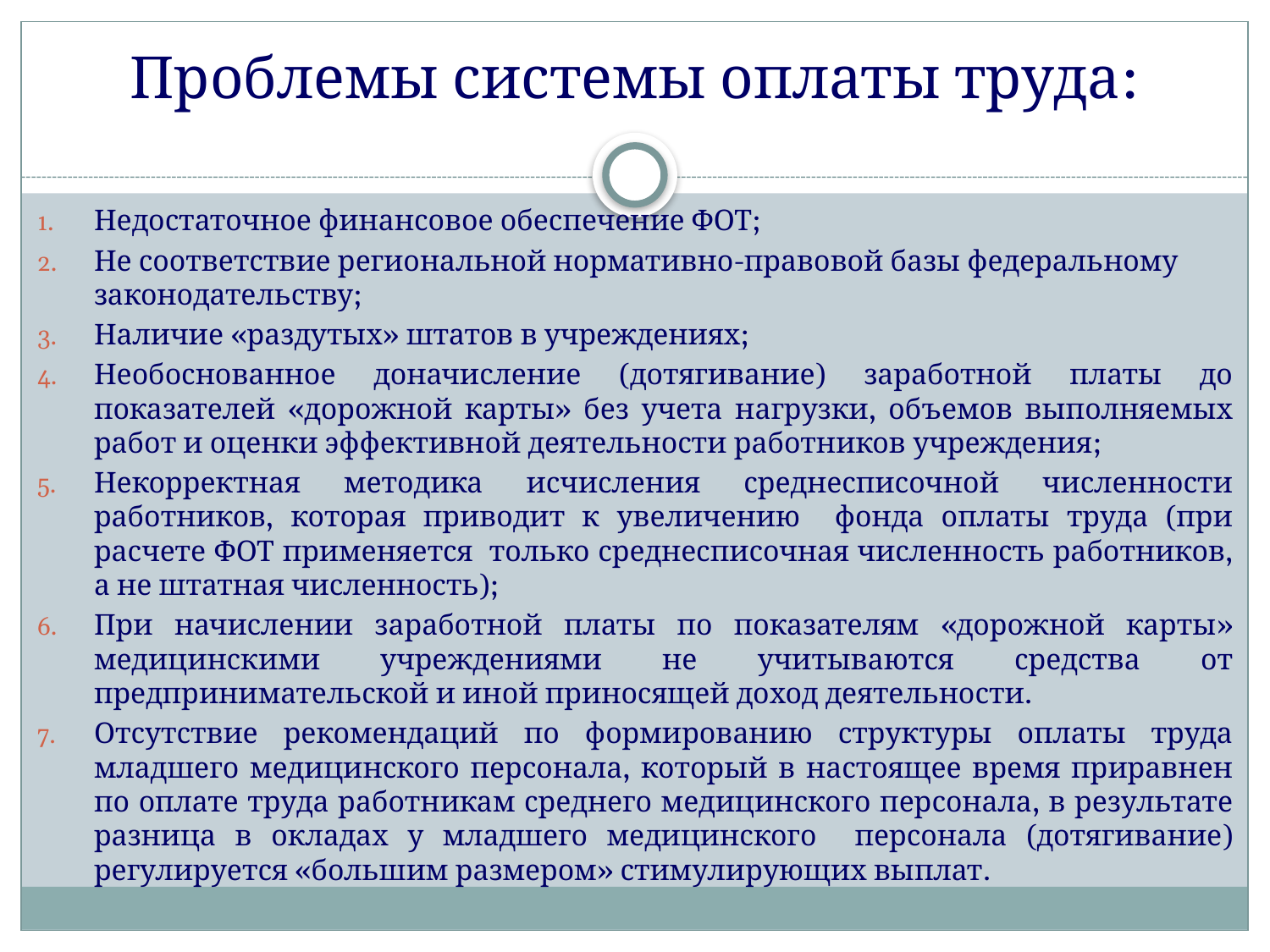

# Проблемы системы оплаты труда:
Недостаточное финансовое обеспечение ФОТ;
Не соответствие региональной нормативно-правовой базы федеральному законодательству;
Наличие «раздутых» штатов в учреждениях;
Необоснованное доначисление (дотягивание) заработной платы до показателей «дорожной карты» без учета нагрузки, объемов выполняемых работ и оценки эффективной деятельности работников учреждения;
Некорректная методика исчисления среднесписочной численности работников, которая приводит к увеличению  фонда оплаты труда (при расчете ФОТ применяется  только среднесписочная численность работников, а не штатная численность);
При начислении заработной платы по показателям «дорожной карты» медицинскими учреждениями не учитываются средства от предпринимательской и иной приносящей доход деятельности.
Отсутствие рекомендаций по формированию структуры оплаты труда младшего медицинского персонала, который в настоящее время приравнен по оплате труда работникам среднего медицинского персонала, в результате разница в окладах у младшего медицинского  персонала (дотягивание) регулируется «большим размером» стимулирующих выплат.